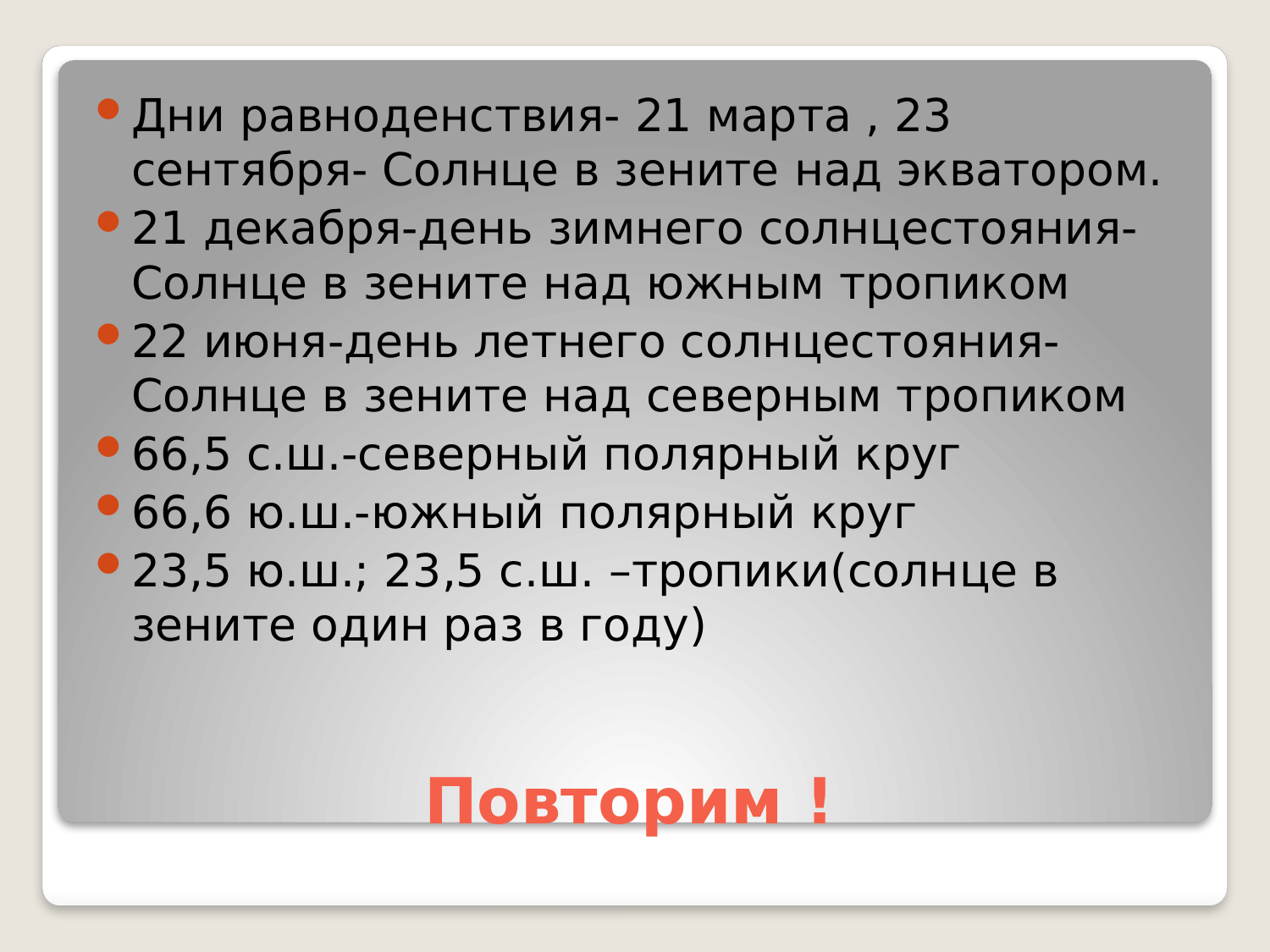

Дни равноденствия- 21 марта , 23 сентября- Солнце в зените над экватором.
21 декабря-день зимнего солнцестояния-Солнце в зените над южным тропиком
22 июня-день летнего солнцестояния-Солнце в зените над северным тропиком
66,5 с.ш.-северный полярный круг
66,6 ю.ш.-южный полярный круг
23,5 ю.ш.; 23,5 с.ш. –тропики(солнце в зените один раз в году)

# Повторим !